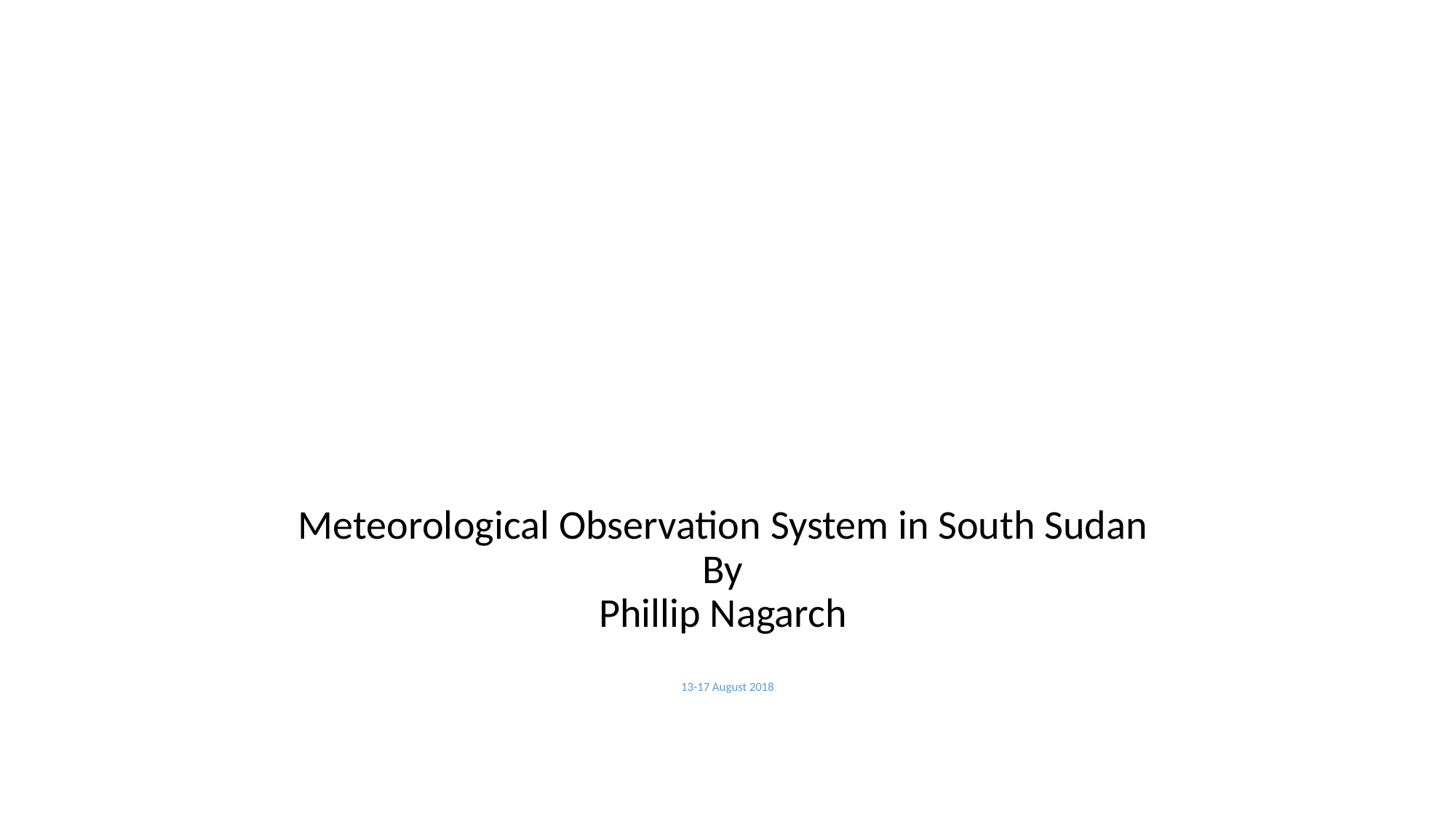

# Meteorological Observation System in South Sudan By Phillip Nagarch 13-17 August 2018